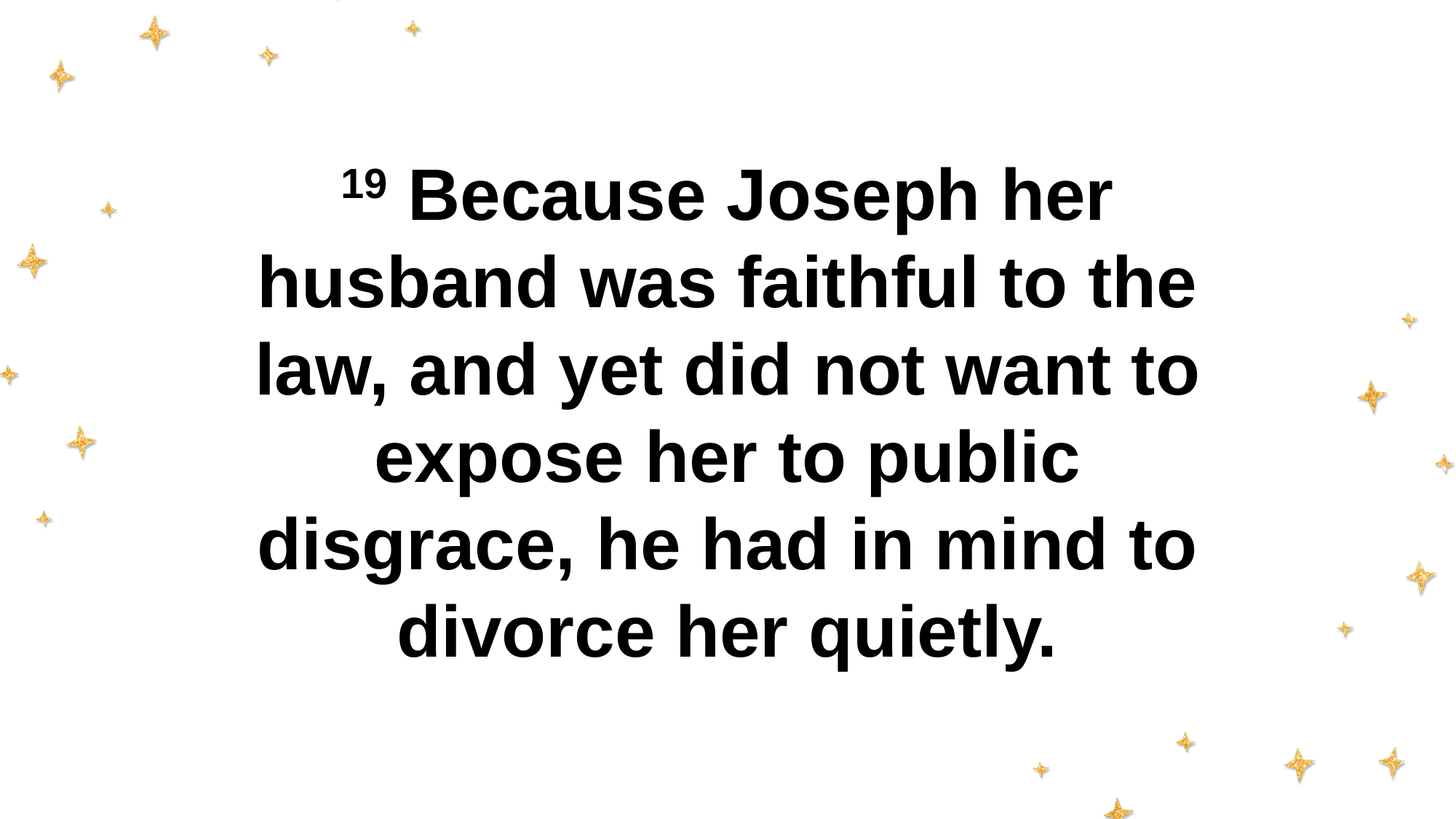

# 19 Because Joseph her husband was faithful to the law, and yet did not want to expose her to public disgrace, he had in mind to divorce her quietly.​